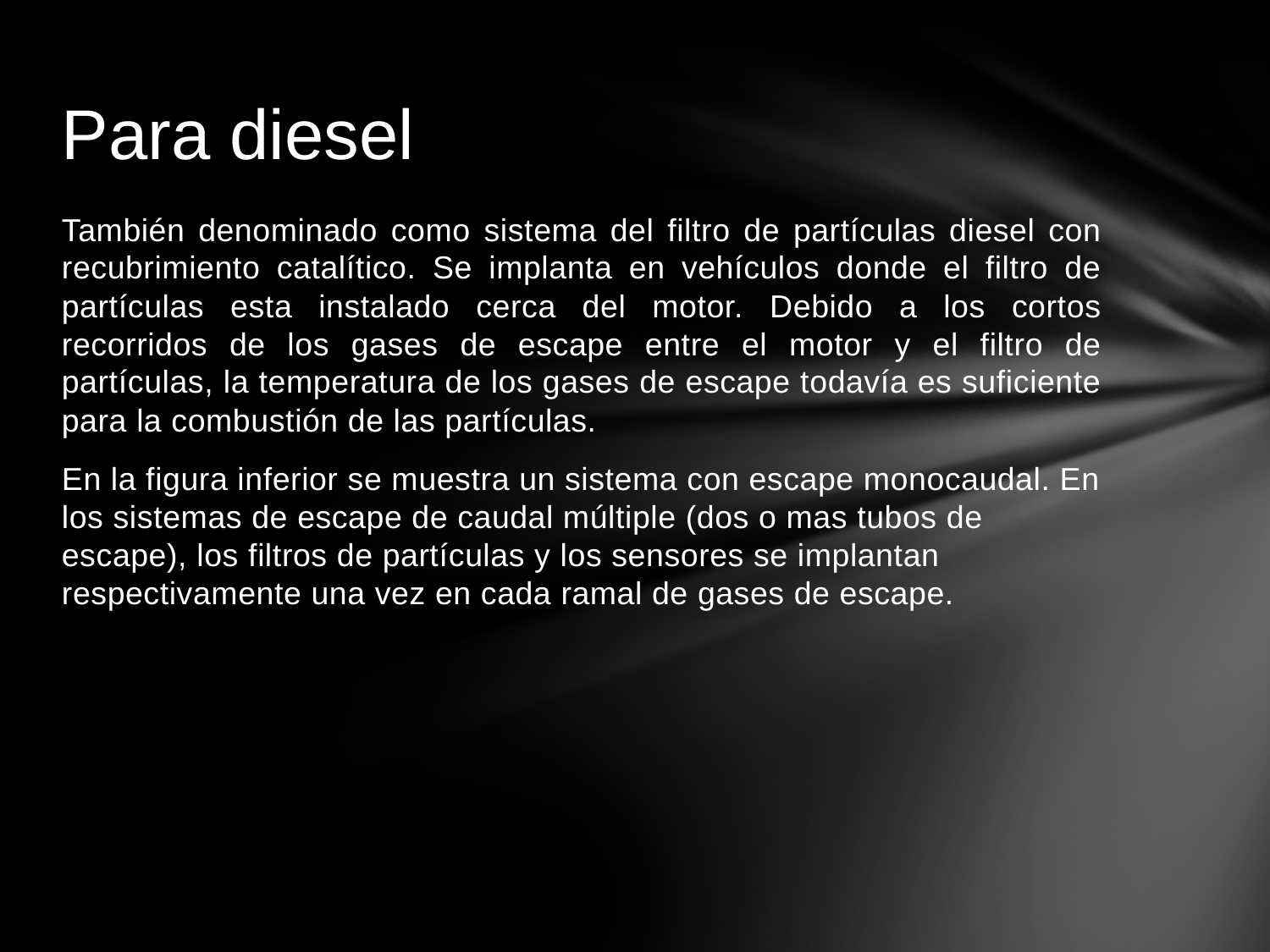

# Para diesel
También denominado como sistema del filtro de partículas diesel con recubrimiento catalítico. Se implanta en vehículos donde el filtro de partículas esta instalado cerca del motor. Debido a los cortos recorridos de los gases de escape entre el motor y el filtro de partículas, la temperatura de los gases de escape todavía es suficiente para la combustión de las partículas.
En la figura inferior se muestra un sistema con escape monocaudal. En los sistemas de escape de caudal múltiple (dos o mas tubos de escape), los filtros de partículas y los sensores se implantan respectivamente una vez en cada ramal de gases de escape.